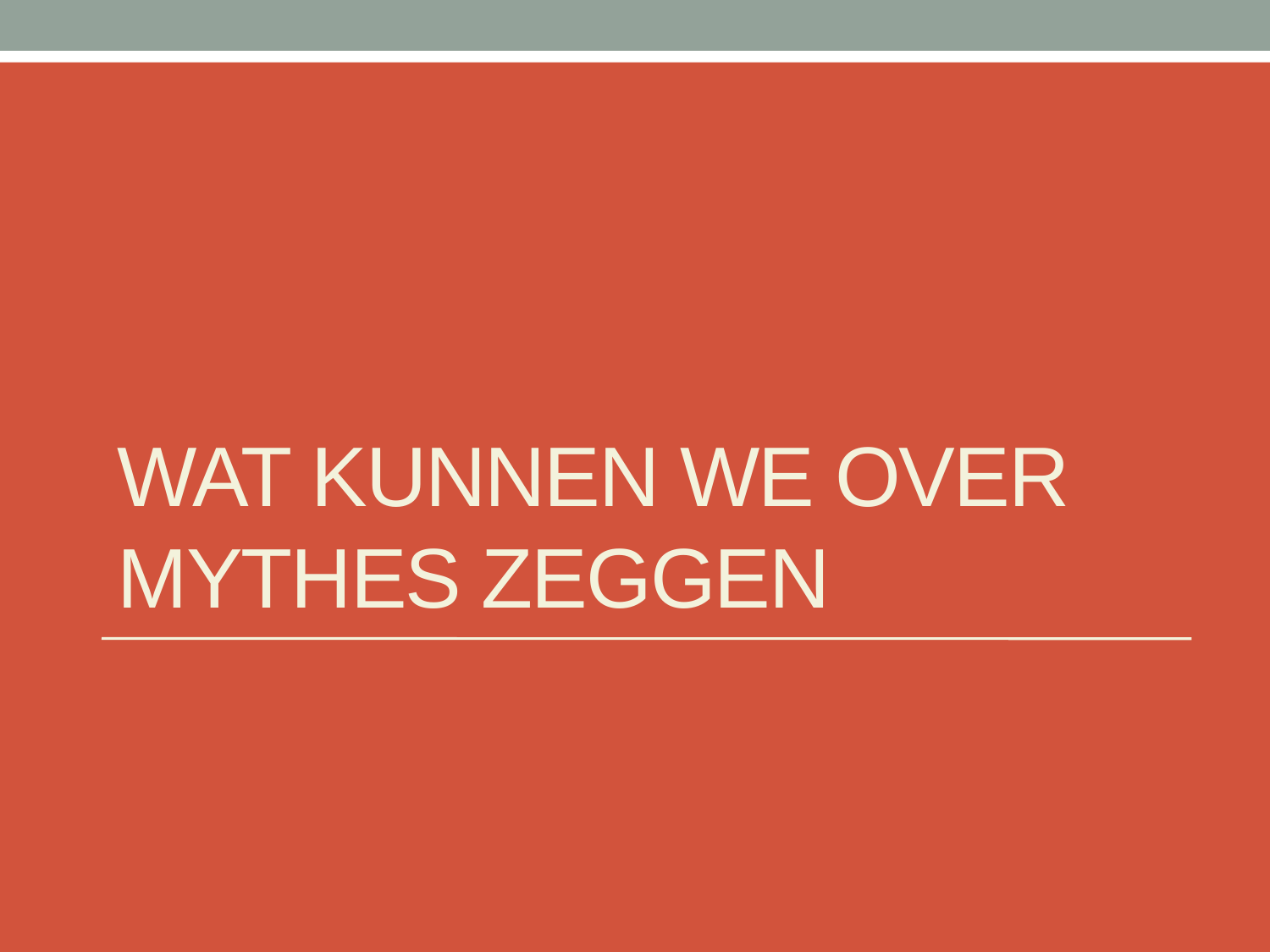

# Wat kunnen we over mythes zeggen